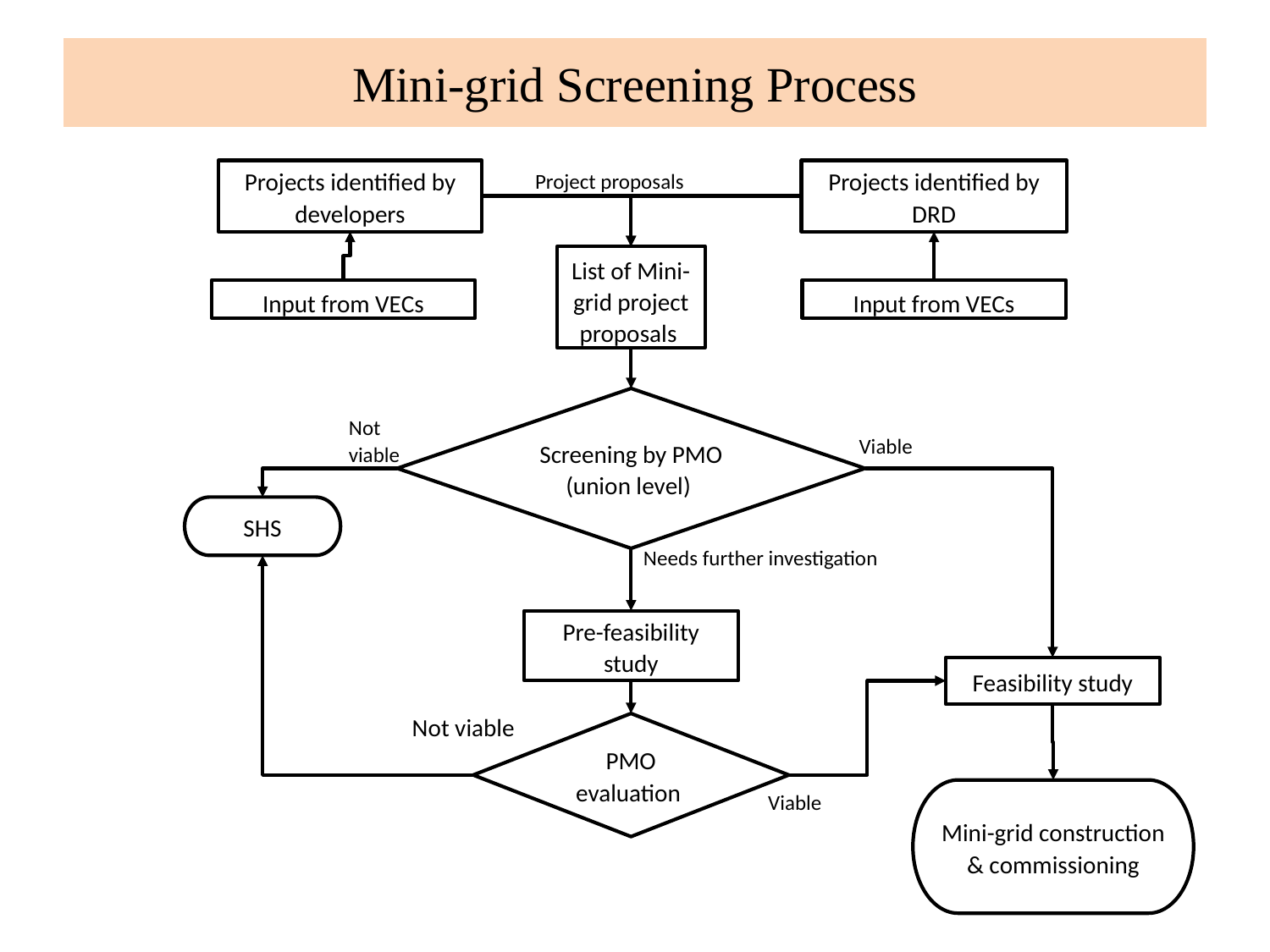

# Mini-grid Screening Process

Project proposals
Projects identified by DRD
Projects identified by developers
List of Mini-grid project proposals
Input from VECs
Input from VECs
Screening by PMO (union level)
Not viable
Viable
SHS
Needs further investigation
Pre-feasibility study
Feasibility study
Not viable
PMO evaluation
Mini-grid construction & commissioning
Viable